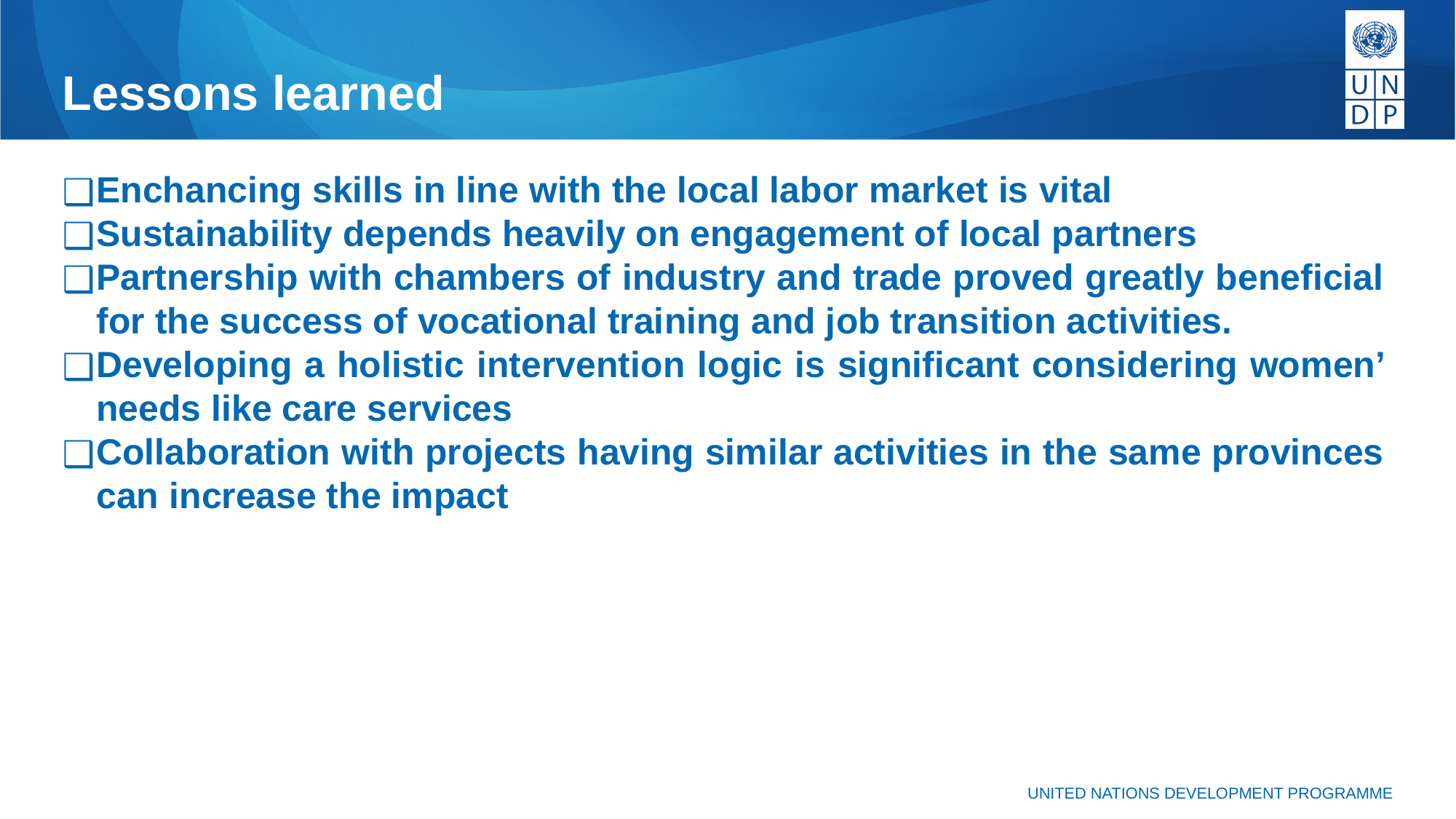

# Lessons learned
Enchancing skills in line with the local labor market is vital
Sustainability depends heavily on engagement of local partners
Partnership with chambers of industry and trade proved greatly beneficial for the success of vocational training and job transition activities.
Developing a holistic intervention logic is significant considering women’ needs like care services
Collaboration with projects having similar activities in the same provinces can increase the impact